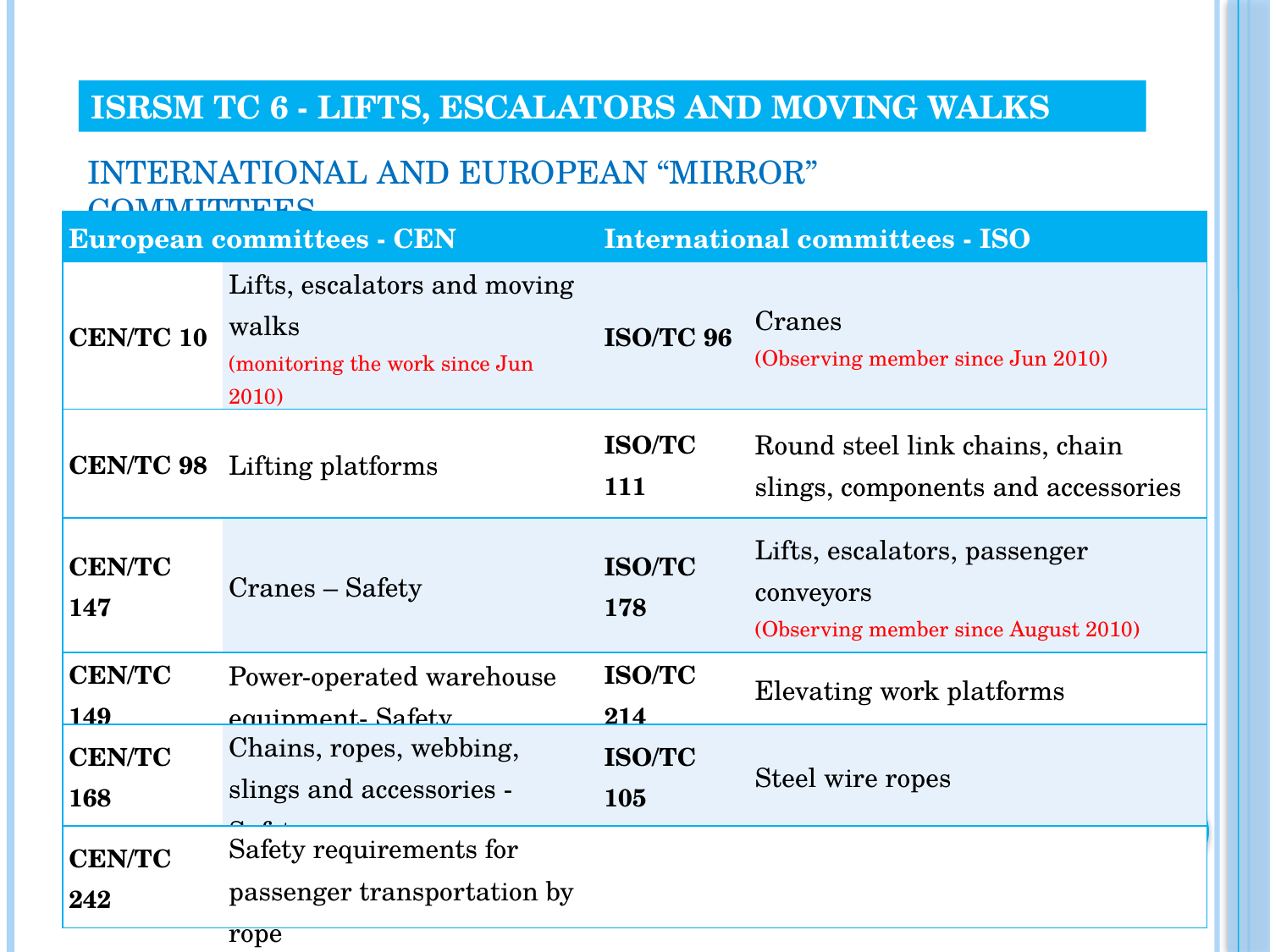

# ISRSM TC 6 - Lifts, escalators and moving walks
International and European “mirror” committees
| European committees - CEN |  | International committees - ISO |  |
| --- | --- | --- | --- |
| CEN/TC 10 | Lifts, escalators and moving walks (monitoring the work since Jun 2010) | ISO/TC 96 | Cranes (Observing member since Jun 2010) |
| CEN/TC 98 | Lifting platforms | ISO/TC 111 | Round steel link chains, chain slings, components and accessories |
| CEN/TC 147 | Cranes – Safety | ISO/TC 178 | Lifts, escalators, passenger conveyors (Observing member since August 2010) |
| CEN/TC 149 | Power-operated warehouse equipment- Safety | ISO/TC 214 | Elevating work platforms |
| CEN/TC 168 | Chains, ropes, webbing, slings and accessories - Safety | ISO/TC 105 | Steel wire ropes |
| CEN/TC 242 | Safety requirements for passenger transportation by rope |  |  |